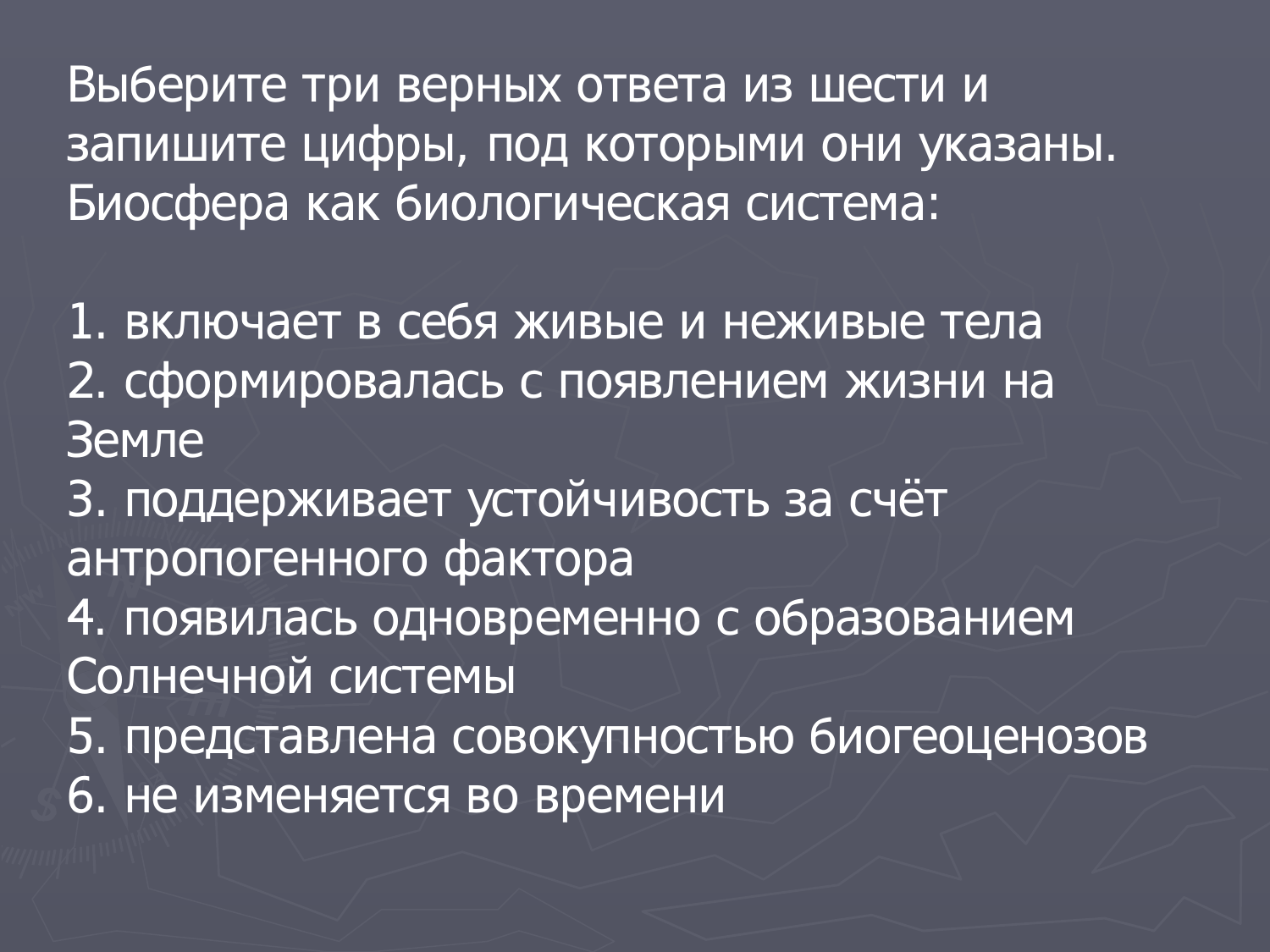

Выберите три верных ответа из шести и запишите цифры, под которыми они указаны.
Биосфера как биологическая система:

1. включает в себя живые и неживые тела
2. сформировалась с появлением жизни на Земле
3. поддерживает устойчивость за счёт антропогенного фактора
4. появилась одновременно с образованием Солнечной системы
5. представлена совокупностью биогеоценозов
6. не изменяется во времени